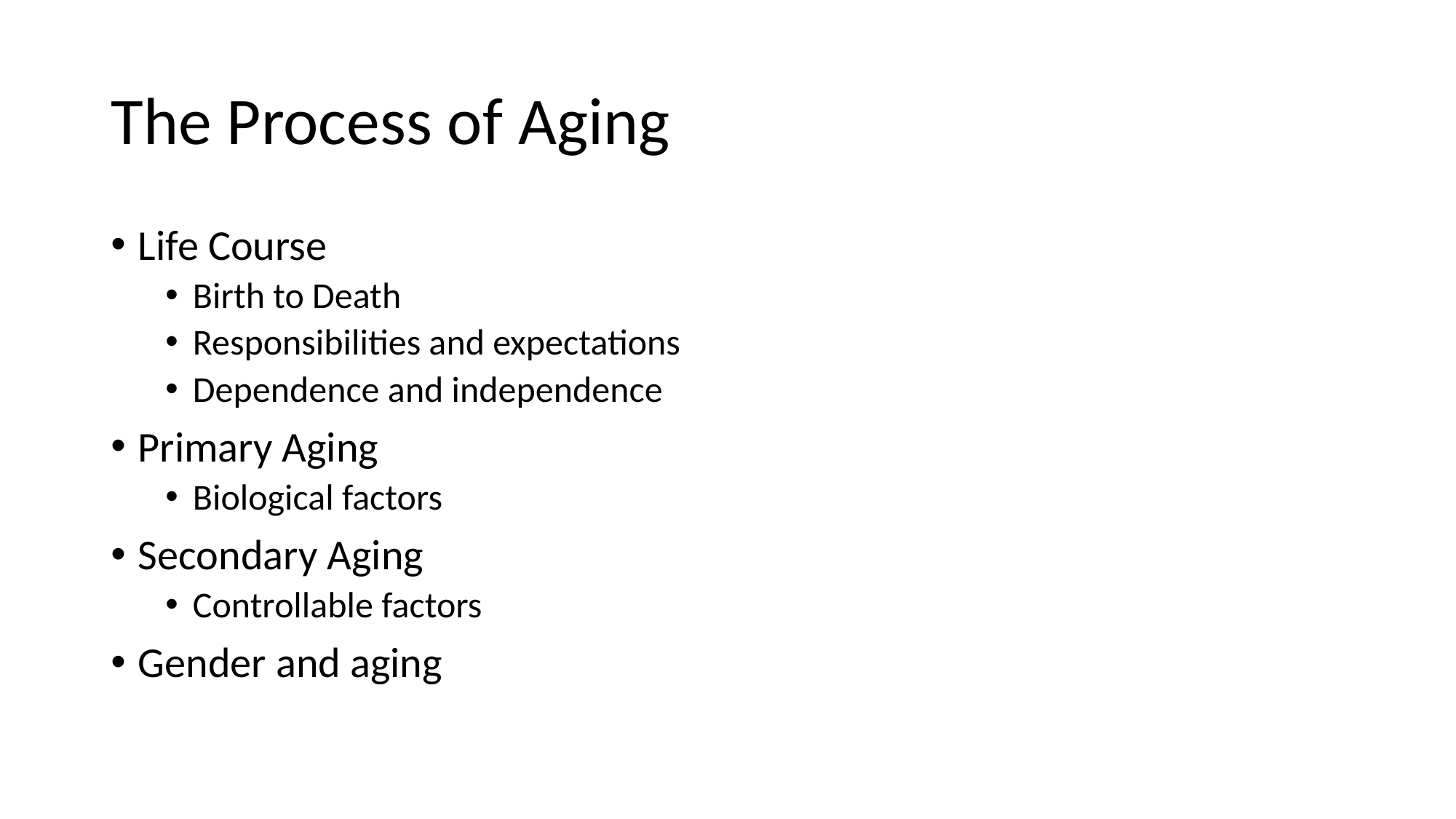

# The Process of Aging
Life Course
Birth to Death
Responsibilities and expectations
Dependence and independence
Primary Aging
Biological factors
Secondary Aging
Controllable factors
Gender and aging